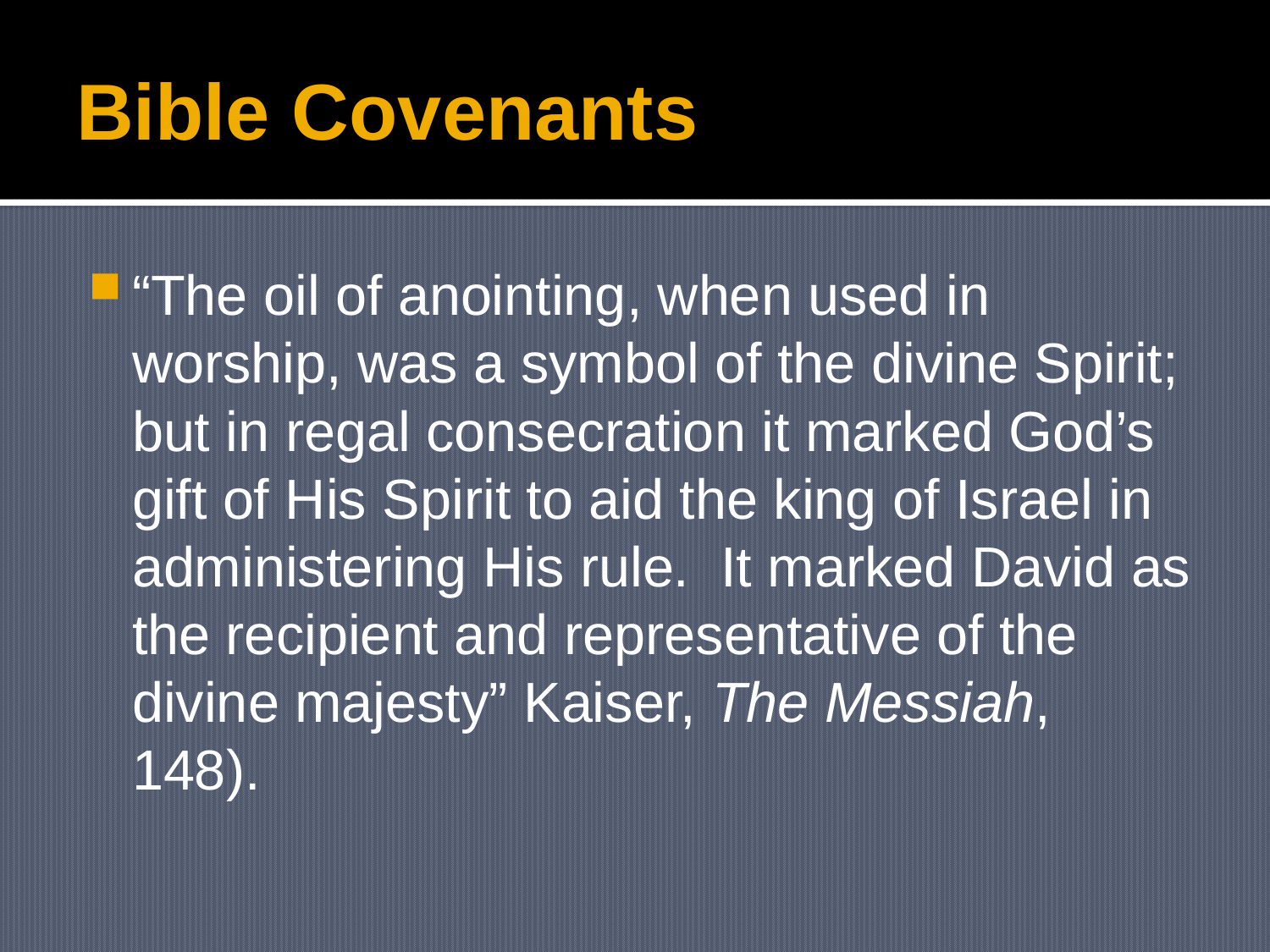

# Bible Covenants
“The oil of anointing, when used in worship, was a symbol of the divine Spirit; but in regal consecration it marked God’s gift of His Spirit to aid the king of Israel in administering His rule.  It marked David as the recipient and representative of the divine majesty” Kaiser, The Messiah, 148).